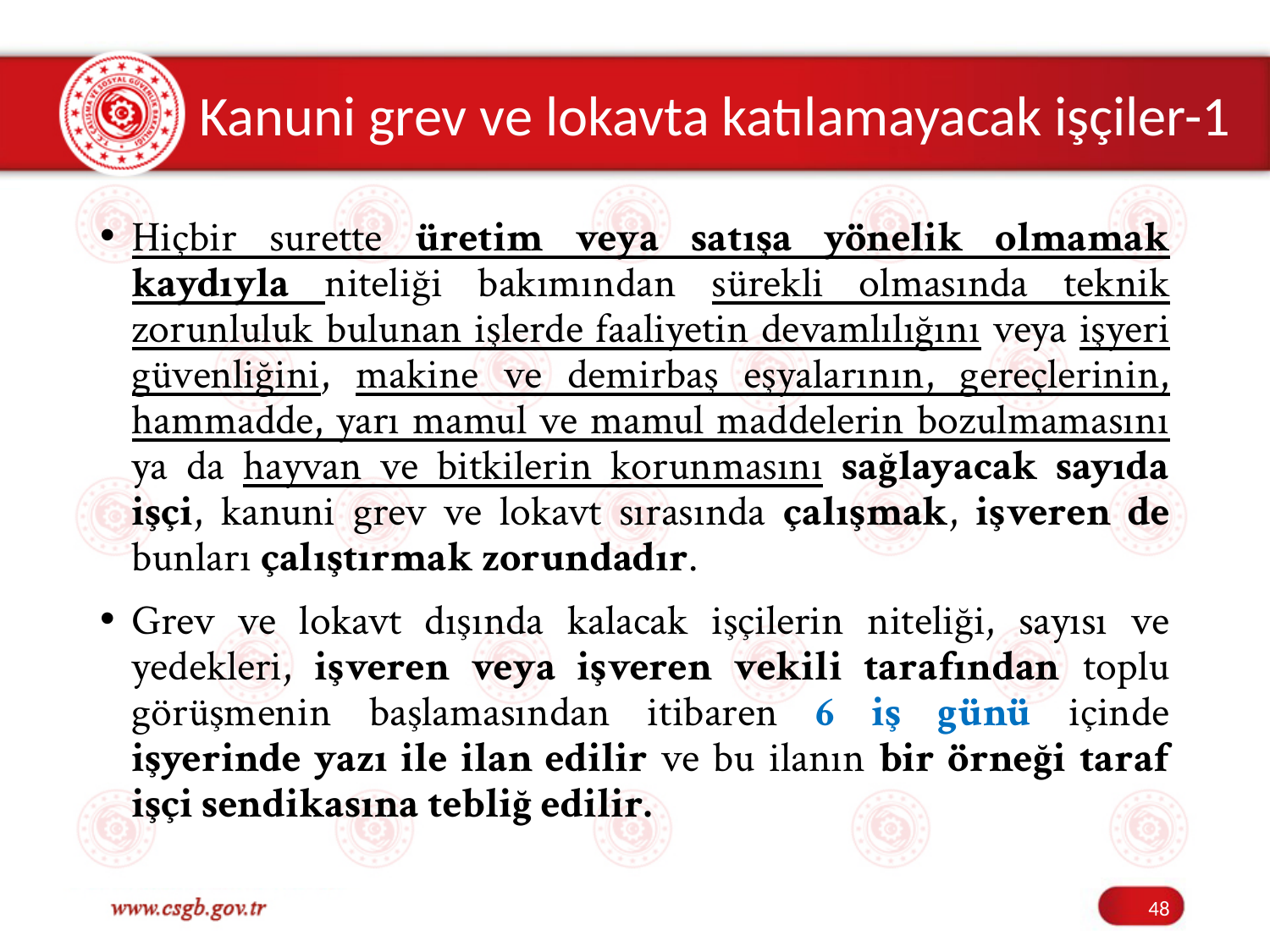

# Kanuni grev ve lokavta katılamayacak işçiler-1
Hiçbir surette üretim veya satışa yönelik olmamak kaydıyla niteliği bakımından sürekli olmasında teknik zorunluluk bulunan işlerde faaliyetin devamlılığını veya işyeri güvenliğini, makine ve demirbaş eşyalarının, gereçlerinin, hammadde, yarı mamul ve mamul maddelerin bozulmamasını ya da hayvan ve bitkilerin korunmasını sağlayacak sayıda işçi, kanuni grev ve lokavt sırasında çalışmak, işveren de bunları çalıştırmak zorundadır.
Grev ve lokavt dışında kalacak işçilerin niteliği, sayısı ve yedekleri, işveren veya işveren vekili tarafından toplu görüşmenin başlamasından itibaren 6 iş günü içinde işyerinde yazı ile ilan edilir ve bu ilanın bir örneği taraf işçi sendikasına tebliğ edilir.
48